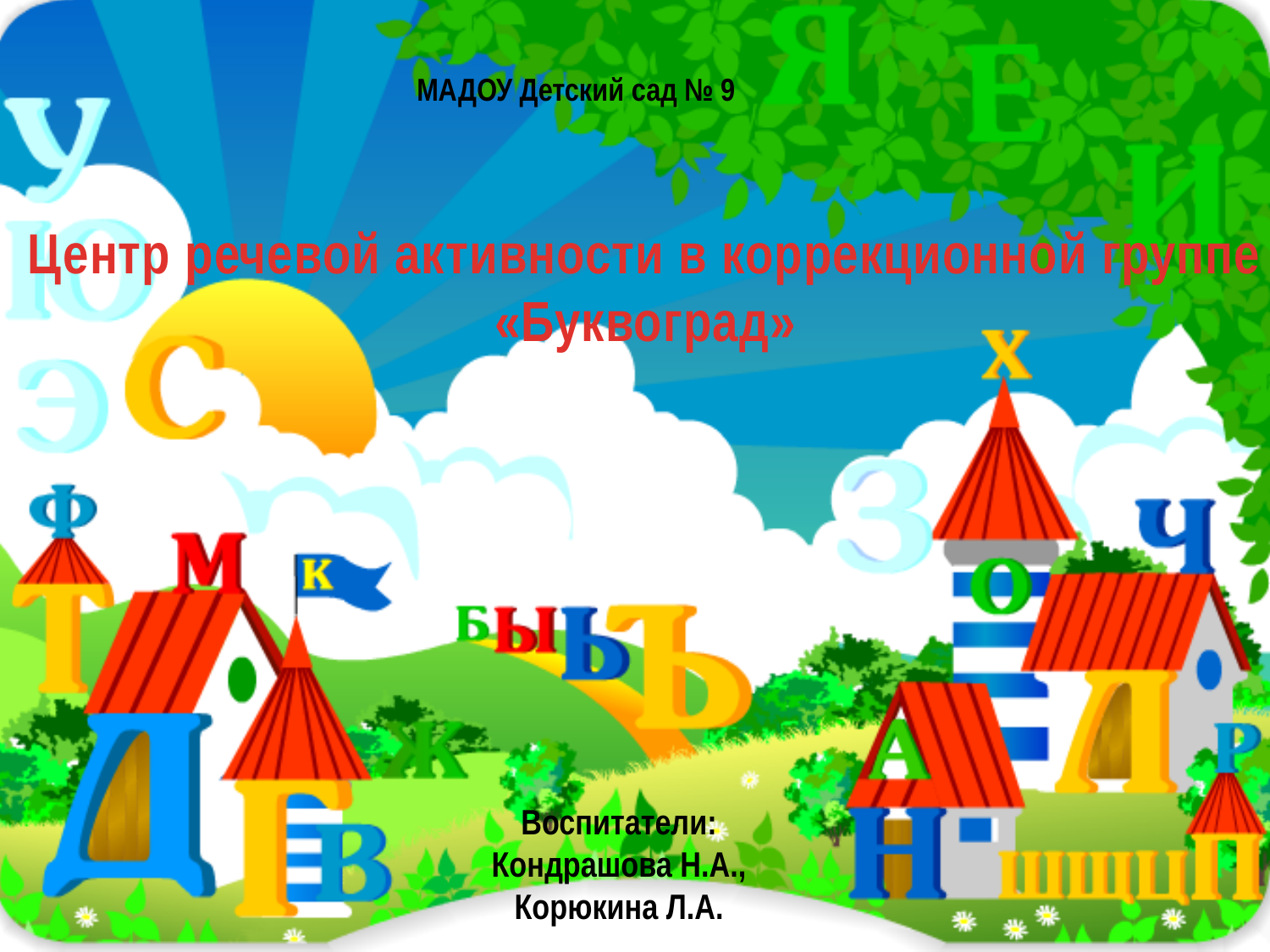

МАДОУ Детский сад № 9
Центр речевой активности в коррекционной группе
«Буквоград»
Воспитатели:
Кондрашова Н.А.,
Корюкина Л.А.